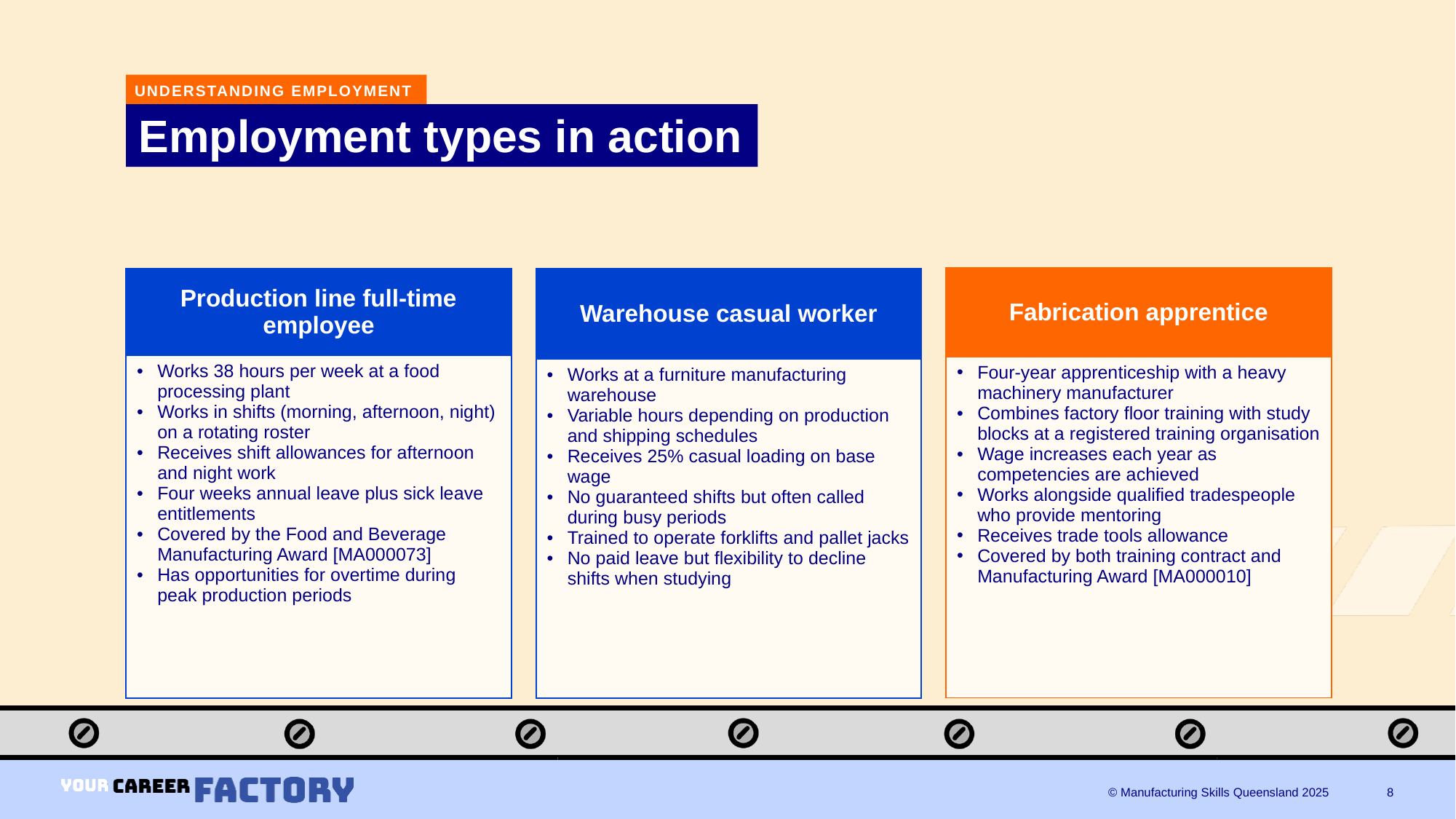

UNDERSTANDING EMPLOYMENT
# Employment types in action
| Fabrication apprentice |
| --- |
| Four-year apprenticeship with a heavy machinery manufacturer Combines factory floor training with study blocks at a registered training organisation Wage increases each year as competencies are achieved Works alongside qualified tradespeople who provide mentoring Receives trade tools allowance Covered by both training contract and Manufacturing Award [MA000010] |
| Warehouse casual worker |
| --- |
| Works at a furniture manufacturing warehouse Variable hours depending on production and shipping schedules Receives 25% casual loading on base wage No guaranteed shifts but often called during busy periods Trained to operate forklifts and pallet jacks No paid leave but flexibility to decline shifts when studying |
| Production line full-time employee |
| --- |
| Works 38 hours per week at a food processing plant Works in shifts (morning, afternoon, night) on a rotating roster Receives shift allowances for afternoon and night work Four weeks annual leave plus sick leave entitlements Covered by the Food and Beverage Manufacturing Award [MA000073] Has opportunities for overtime during peak production periods |